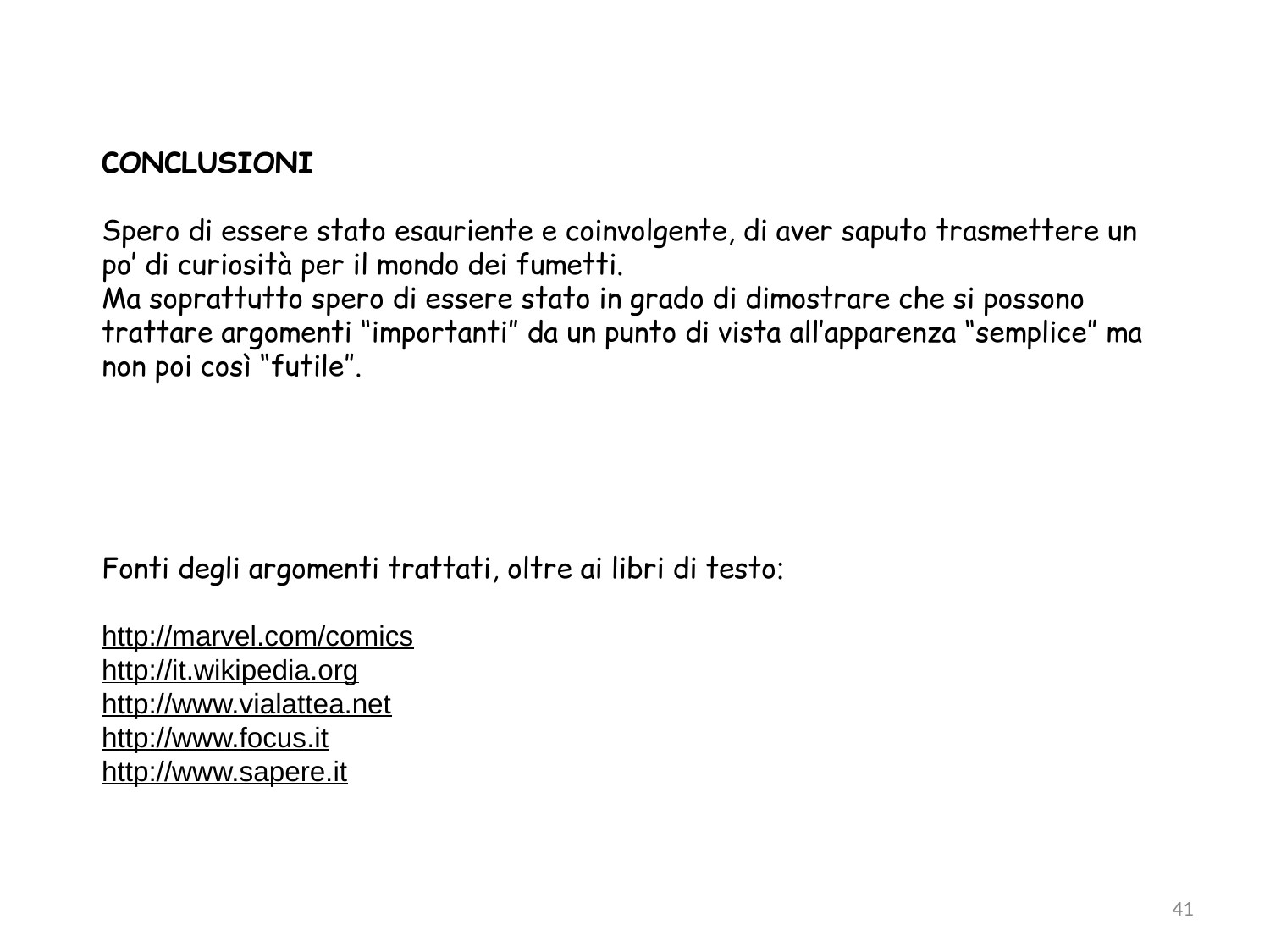

CONCLUSIONI

Spero di essere stato esauriente e coinvolgente, di aver saputo trasmettere un po’ di curiosità per il mondo dei fumetti.
Ma soprattutto spero di essere stato in grado di dimostrare che si possono trattare argomenti “importanti” da un punto di vista all’apparenza “semplice” ma non poi così “futile”.

Fonti degli argomenti trattati, oltre ai libri di testo:

http://marvel.com/comics
http://it.wikipedia.org
http://www.vialattea.net
http://www.focus.it
http://www.sapere.it
41